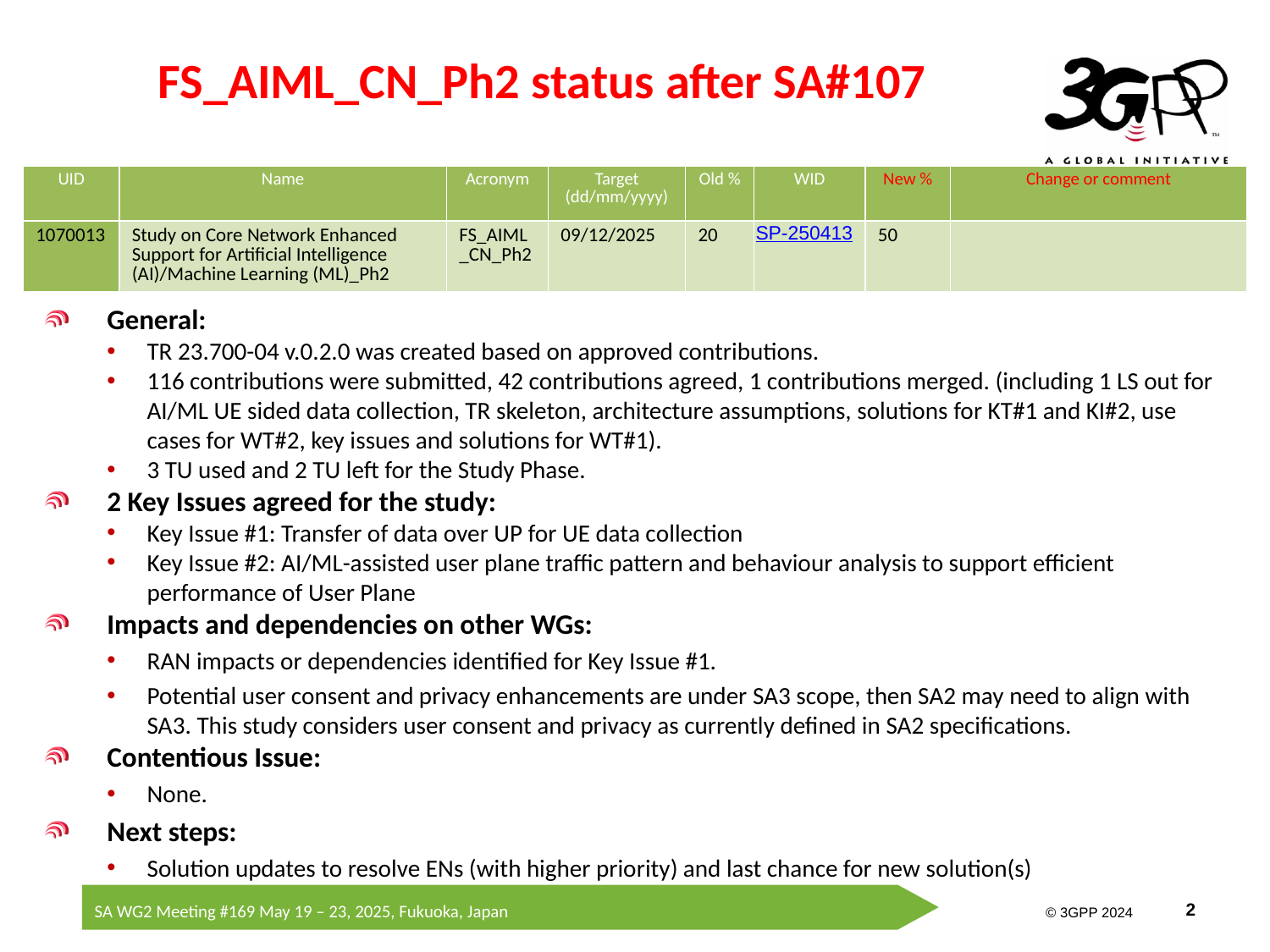

# FS_AIML_CN_Ph2 status after SA#107
| UID | Name | Acronym | Target (dd/mm/yyyy) | Old % | WID | New % | Change or comment |
| --- | --- | --- | --- | --- | --- | --- | --- |
| 1070013 | Study on Core Network Enhanced Support for Artificial Intelligence (AI)/Machine Learning (ML)\_Ph2 | FS\_AIML\_CN\_Ph2 | 09/12/2025 | 20 | SP-250413 | 50 |  |
General:
TR 23.700-04 v.0.2.0 was created based on approved contributions.
116 contributions were submitted, 42 contributions agreed, 1 contributions merged. (including 1 LS out for AI/ML UE sided data collection, TR skeleton, architecture assumptions, solutions for KT#1 and KI#2, use cases for WT#2, key issues and solutions for WT#1).
3 TU used and 2 TU left for the Study Phase.
2 Key Issues agreed for the study:
Key Issue #1: Transfer of data over UP for UE data collection
Key Issue #2: AI/ML-assisted user plane traffic pattern and behaviour analysis to support efficient performance of User Plane
Impacts and dependencies on other WGs:
RAN impacts or dependencies identified for Key Issue #1.
Potential user consent and privacy enhancements are under SA3 scope, then SA2 may need to align with SA3. This study considers user consent and privacy as currently defined in SA2 specifications.
Contentious Issue:
None.
Next steps:
Solution updates to resolve ENs (with higher priority) and last chance for new solution(s)